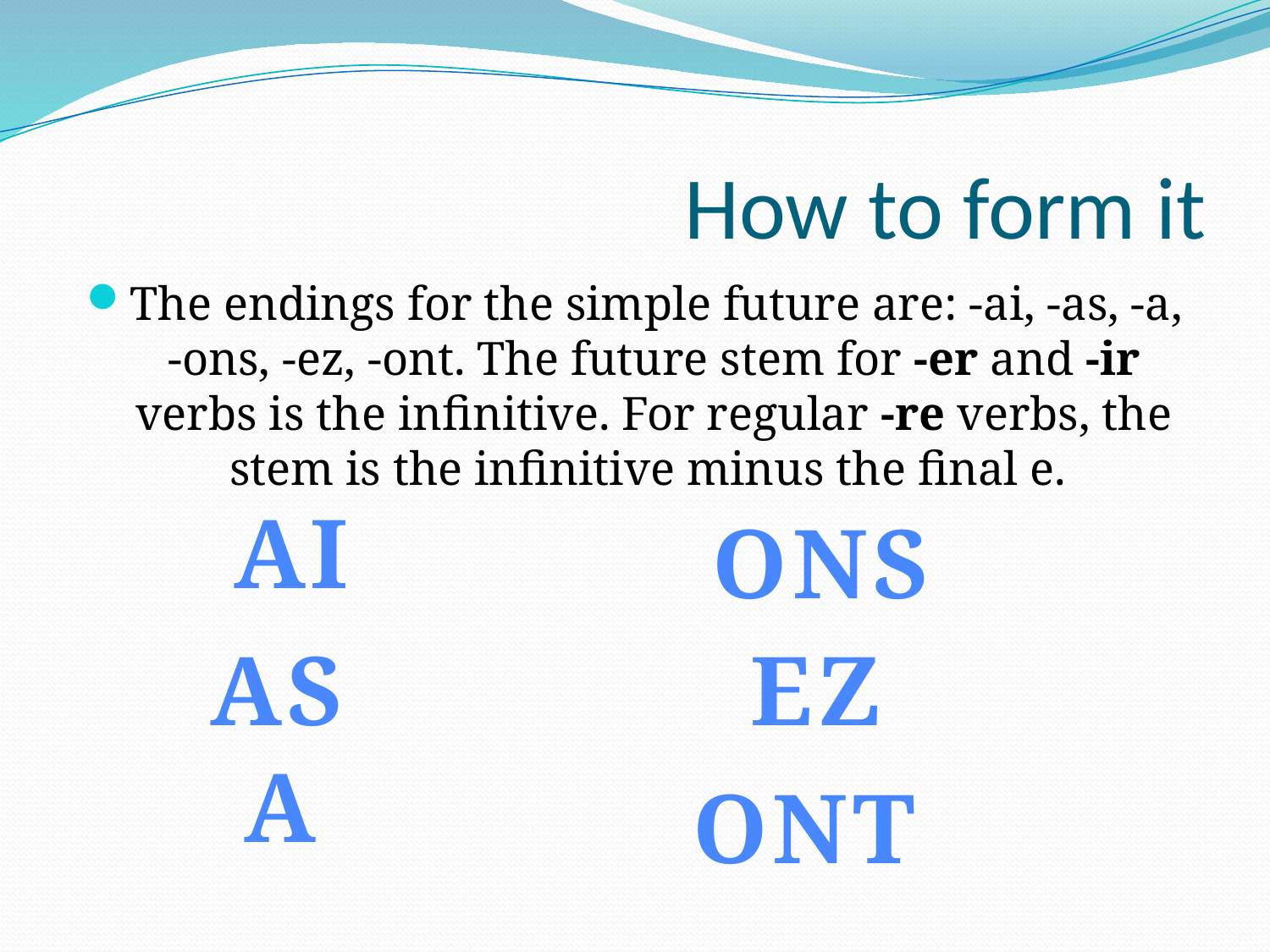

# How to form it
The endings for the simple future are: -ai, -as, -a, -ons, -ez, -ont. The future stem for -er and -ir verbs is the infinitive. For regular -re verbs, the stem is the infinitive minus the final e.
AI
ONS
AS
EZ
A
ONT